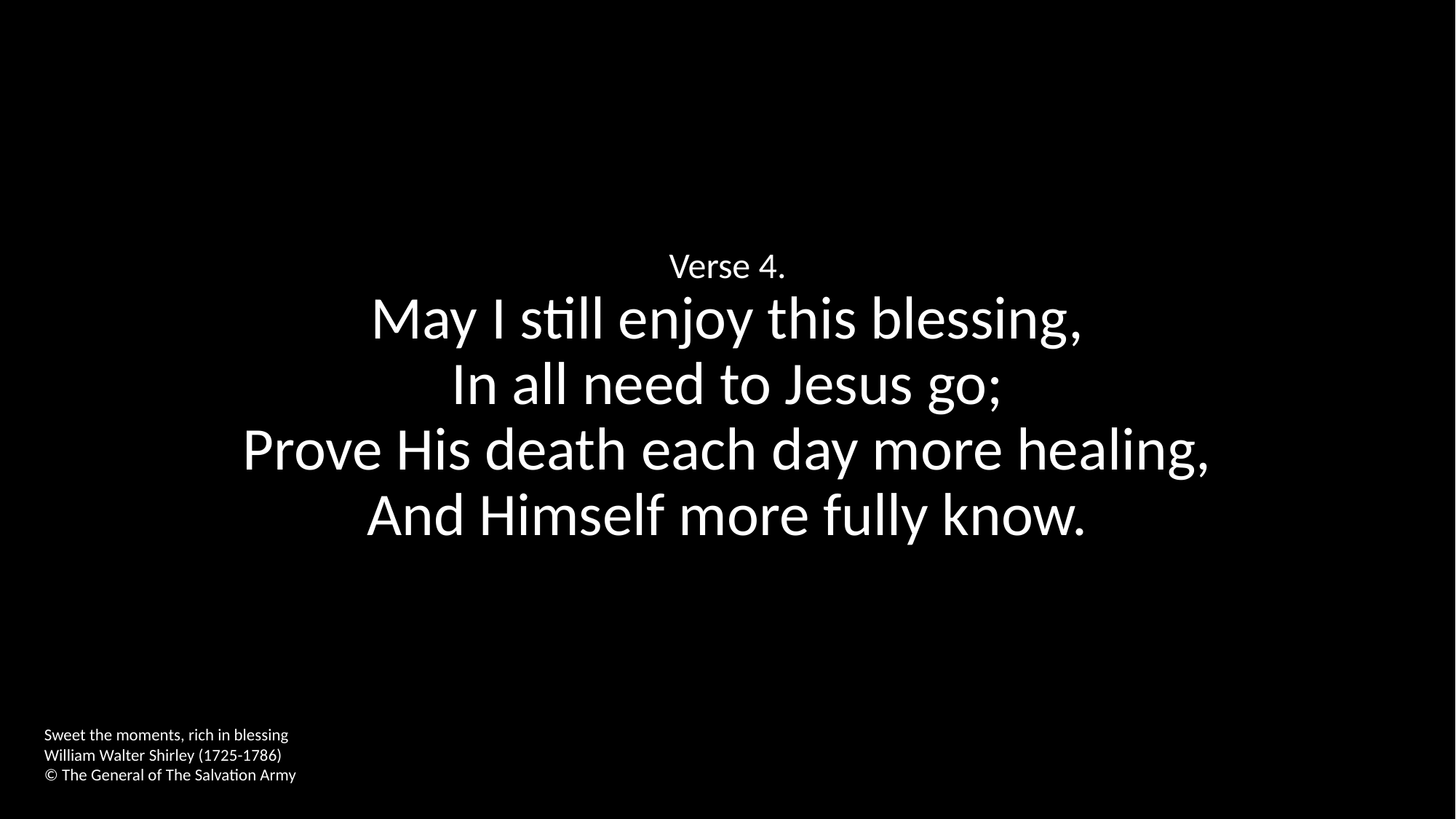

Verse 4.
May I still enjoy this blessing,
In all need to Jesus go;
Prove His death each day more healing,
And Himself more fully know.
Sweet the moments, rich in blessing
William Walter Shirley (1725-1786)
© The General of The Salvation Army